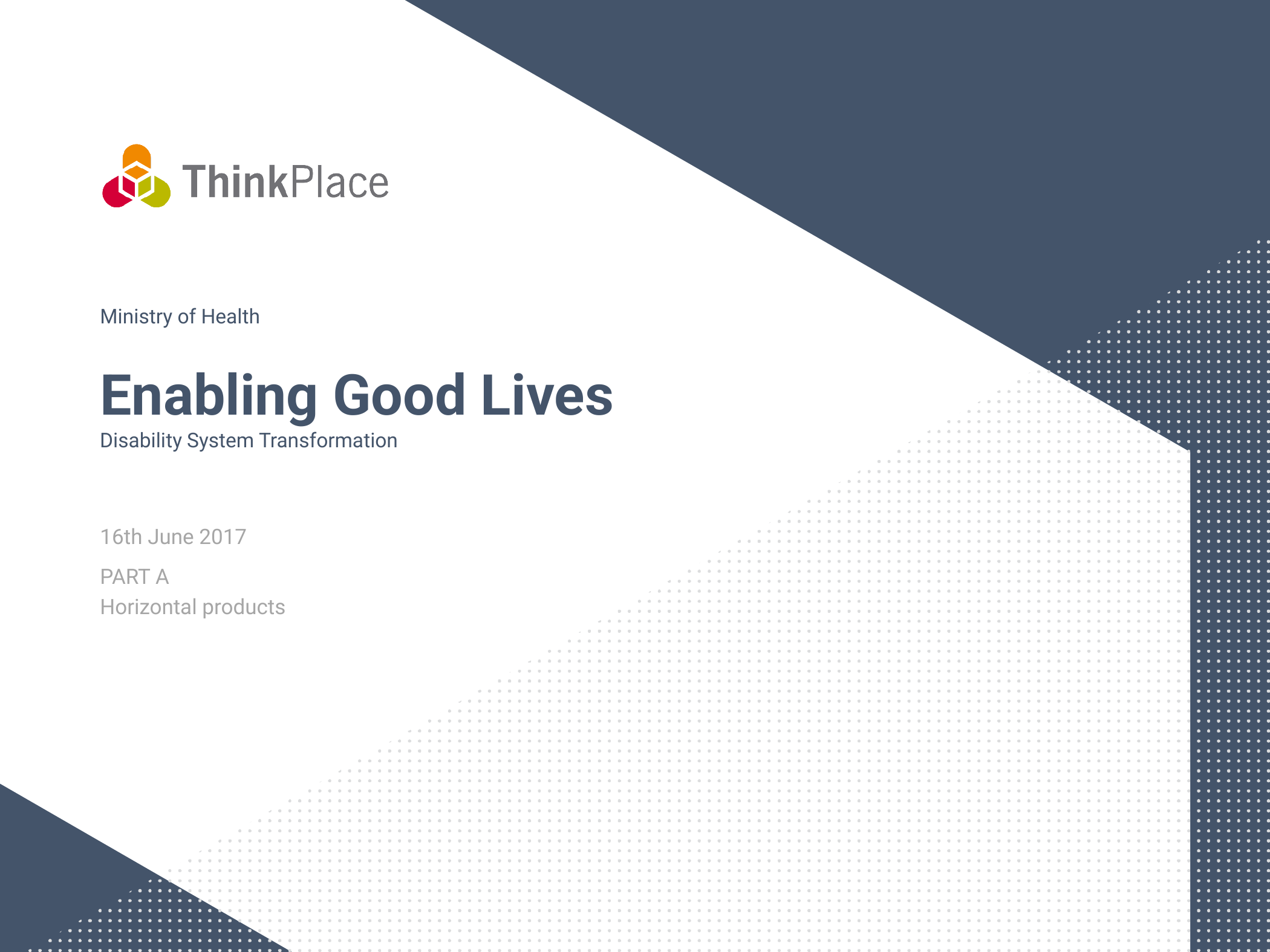

Ministry of Health
Enabling Good Lives
Disability System Transformation
16th June 2017
PART A

Horizontal products